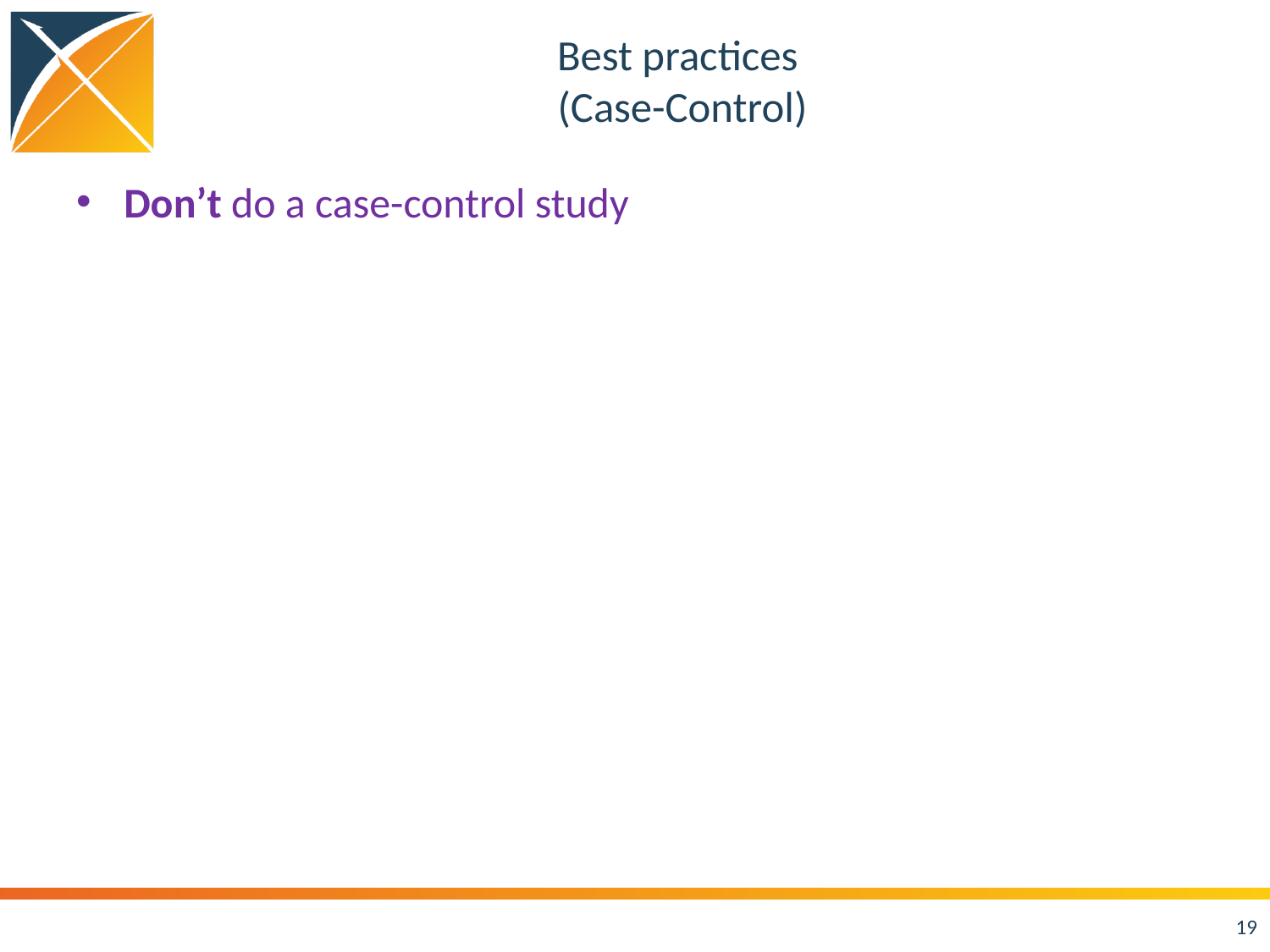

# Best practices (Case-Control)
Don’t do a case-control study

19